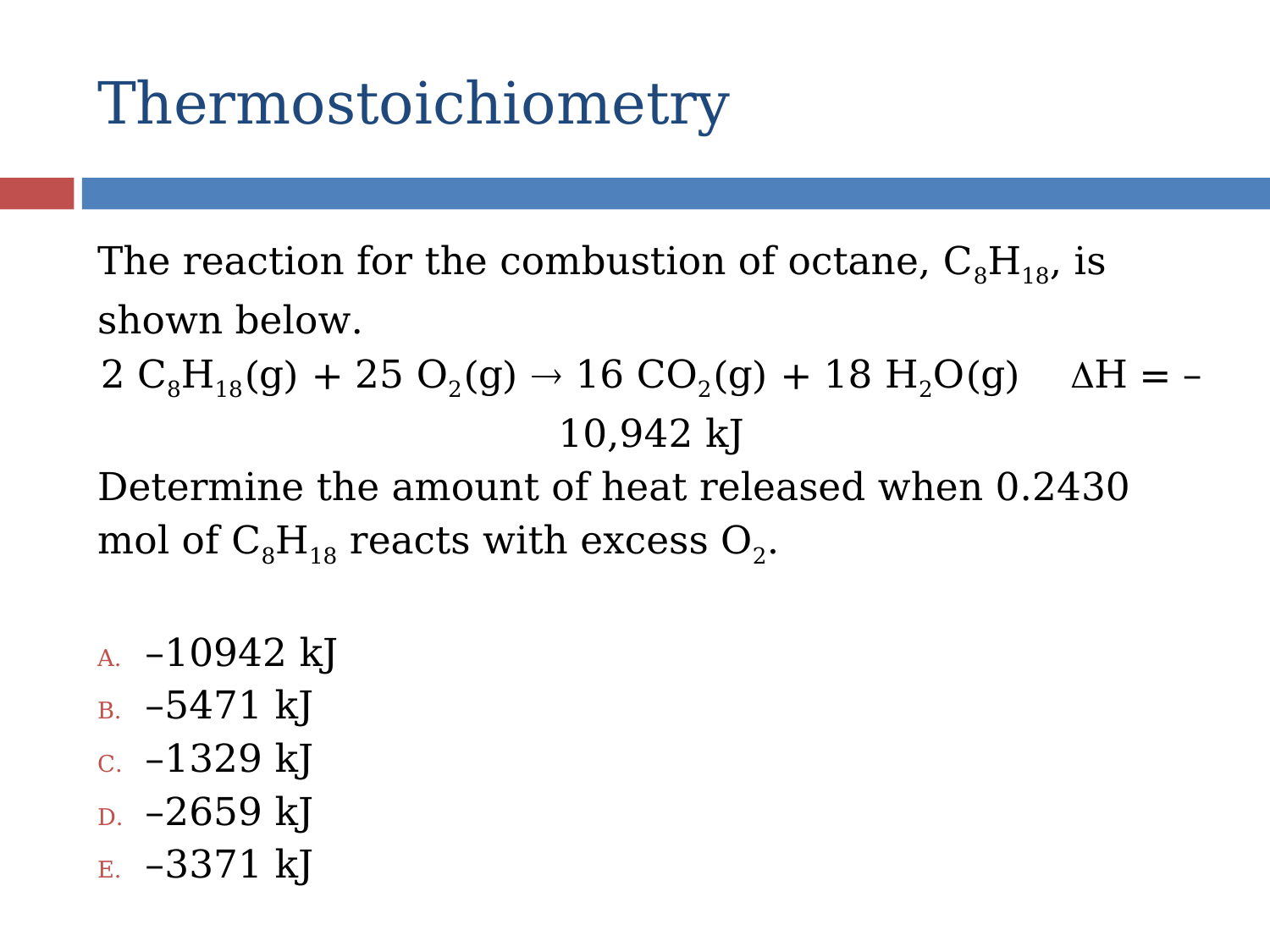

# Thermostoichiometry
The reaction for the combustion of octane, C8H18, is shown below.
2 C8H18(g) + 25 O2(g) → 16 CO2(g) + 18 H2O(g)    ΔH = –10,942 kJ
Determine the amount of heat released when 0.2430 mol of C8H18 reacts with excess O2.

–10942 kJ
–5471 kJ
–1329 kJ
–2659 kJ
–3371 kJ